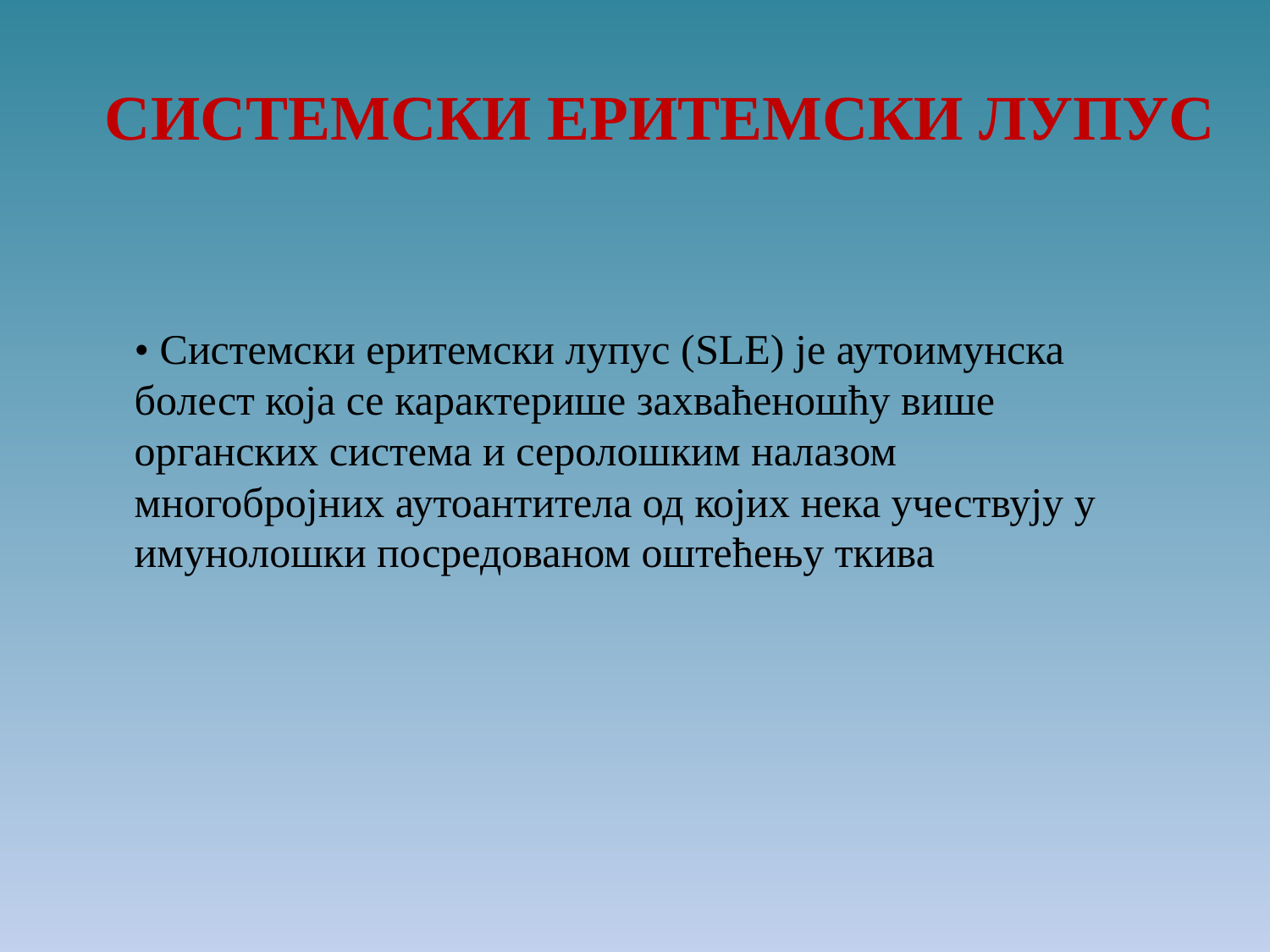

СИСТЕМСКИ ЕРИТЕМСКИ ЛУПУС
• Системски еритемски лупус (SLE) је аутоимунска
болест која се карактерише захваћеношћу више
органских система и серолошким налазом
многобројних аутоантитела од којих нека учествују у
имунолошки посредованом оштећењу ткива